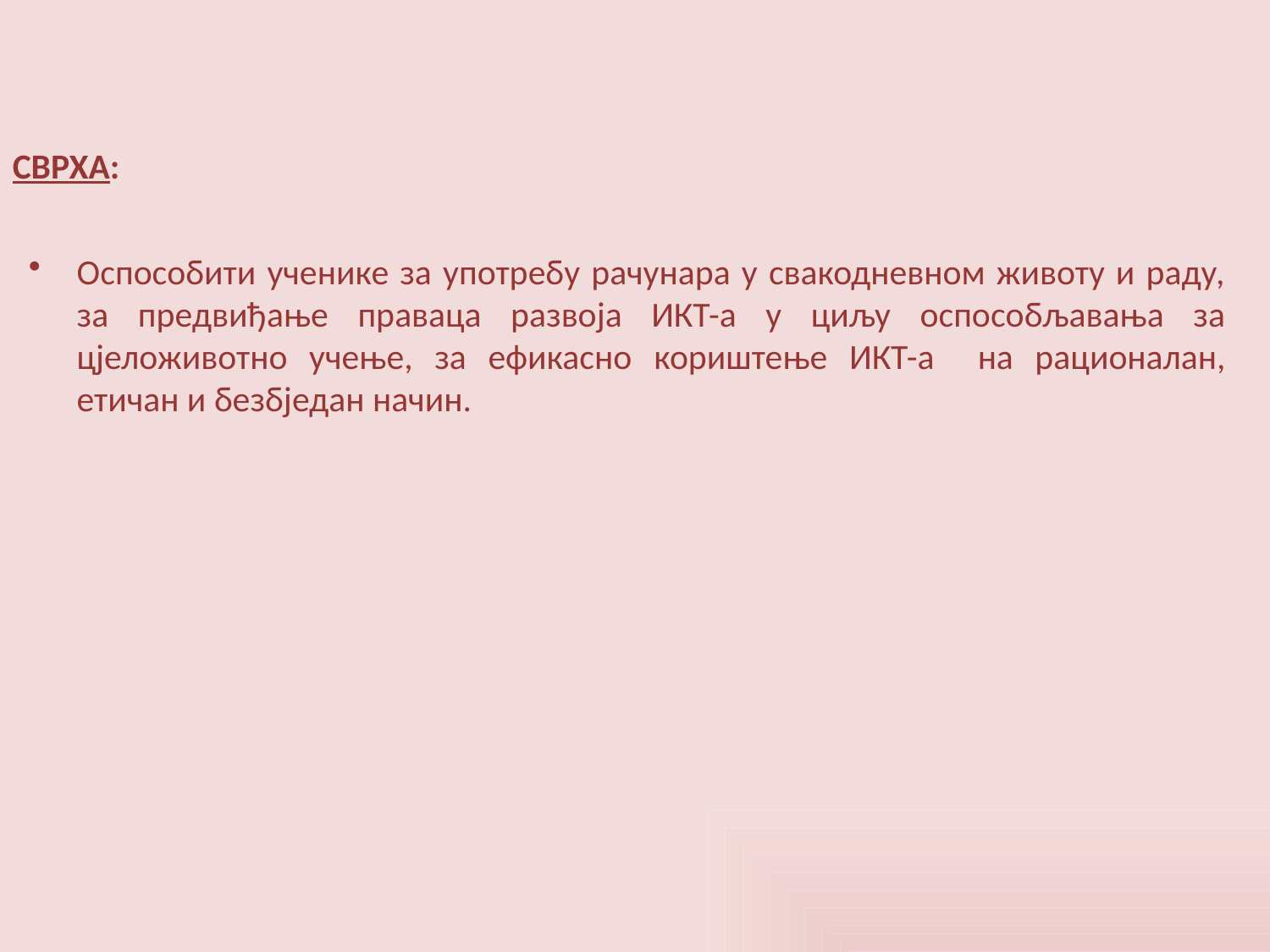

СВРХА:

Оспособити ученике за употребу рачунара у свакодневном животу и раду, за предвиђање праваца развоја ИКТ-а у циљу оспособљавања за цјеложивотно учење, за ефикасно кориштење ИКТ-а  на рационалан, етичан и безбједан начин.